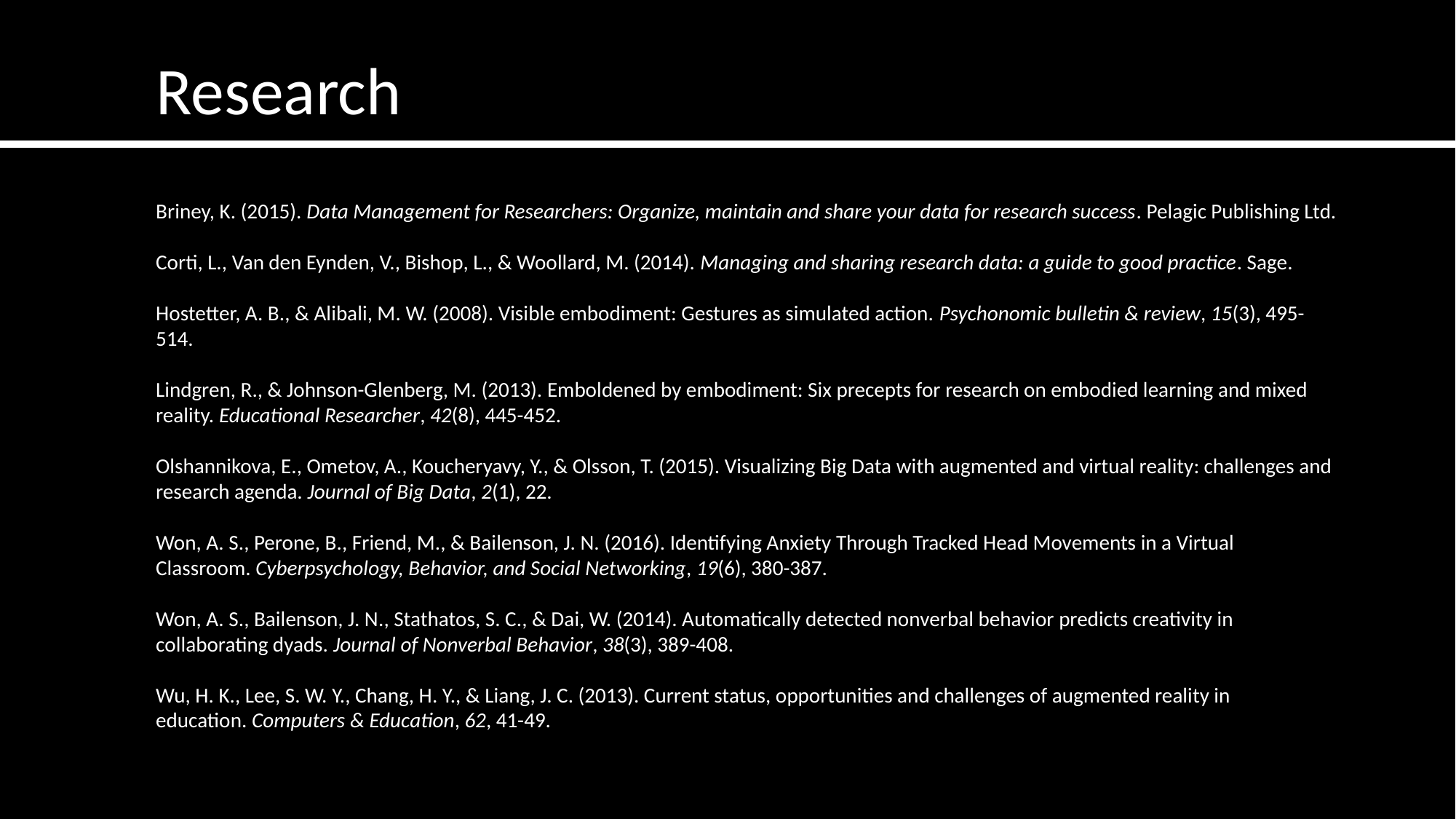

# Research

Briney, K. (2015). Data Management for Researchers: Organize, maintain and share your data for research success. Pelagic Publishing Ltd.

Corti, L., Van den Eynden, V., Bishop, L., & Woollard, M. (2014). Managing and sharing research data: a guide to good practice. Sage.

Hostetter, A. B., & Alibali, M. W. (2008). Visible embodiment: Gestures as simulated action. Psychonomic bulletin & review, 15(3), 495-514.

Lindgren, R., & Johnson-Glenberg, M. (2013). Emboldened by embodiment: Six precepts for research on embodied learning and mixed reality. Educational Researcher, 42(8), 445-452.

Olshannikova, E., Ometov, A., Koucheryavy, Y., & Olsson, T. (2015). Visualizing Big Data with augmented and virtual reality: challenges and research agenda. Journal of Big Data, 2(1), 22.

Won, A. S., Perone, B., Friend, M., & Bailenson, J. N. (2016). Identifying Anxiety Through Tracked Head Movements in a Virtual Classroom. Cyberpsychology, Behavior, and Social Networking, 19(6), 380-387.

Won, A. S., Bailenson, J. N., Stathatos, S. C., & Dai, W. (2014). Automatically detected nonverbal behavior predicts creativity in collaborating dyads. Journal of Nonverbal Behavior, 38(3), 389-408.

Wu, H. K., Lee, S. W. Y., Chang, H. Y., & Liang, J. C. (2013). Current status, opportunities and challenges of augmented reality in education. Computers & Education, 62, 41-49.